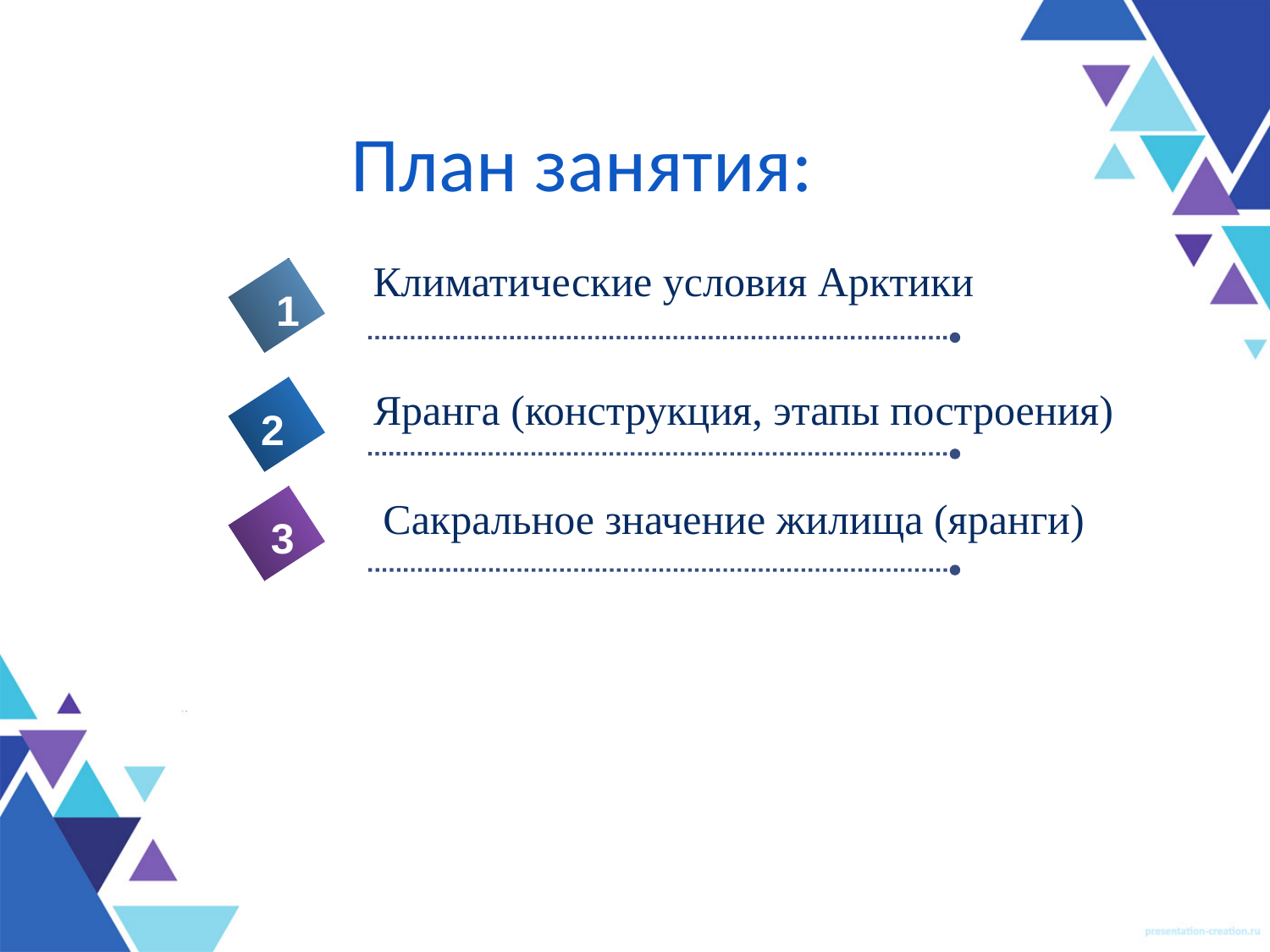

# План занятия:
Климатические условия Арктики

1

Яранга (конструкция, этапы построения)

2

Сакральное значение жилища (яранги)

3